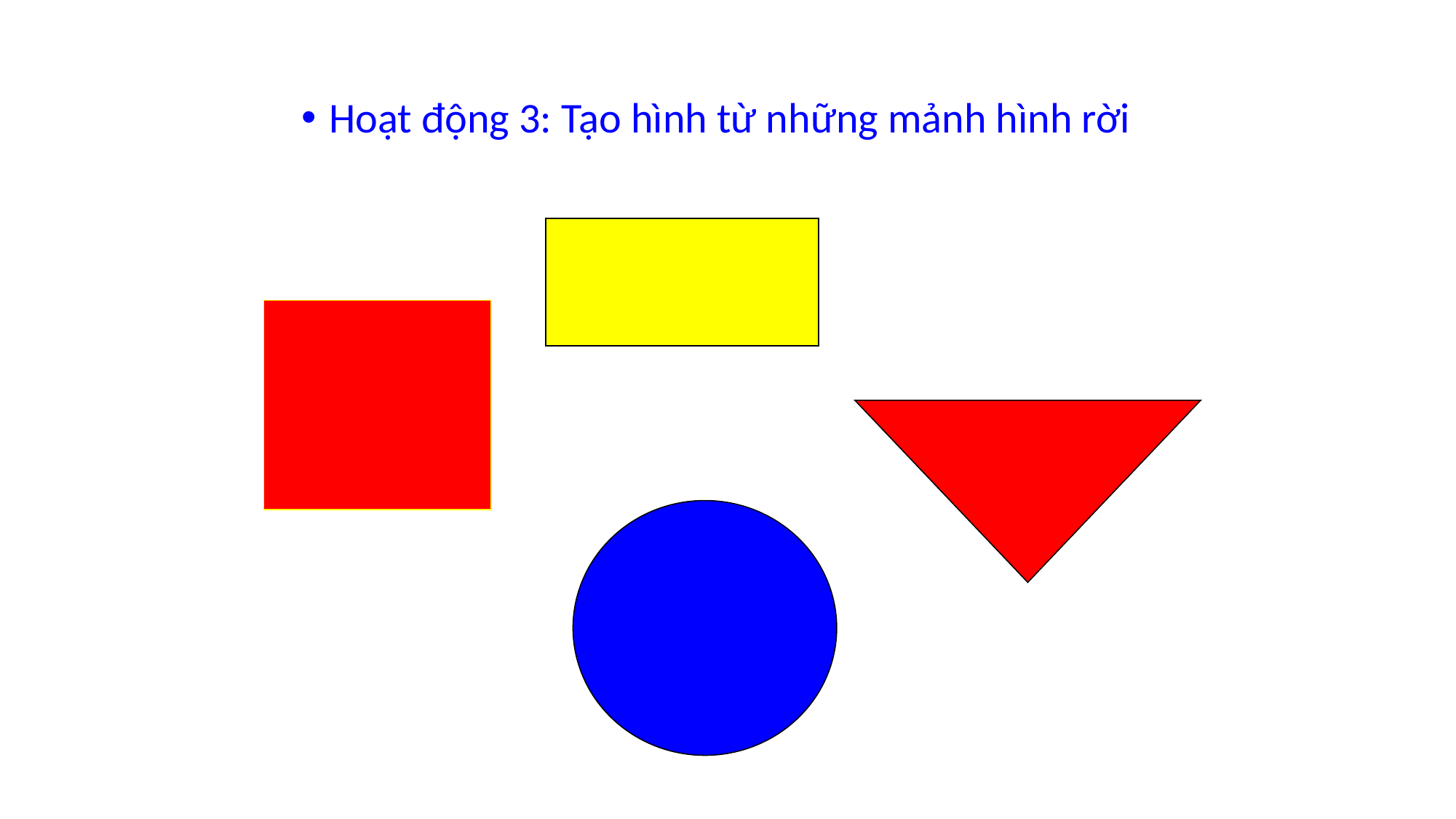

Hoạt động 3: Tạo hình từ những mảnh hình rời